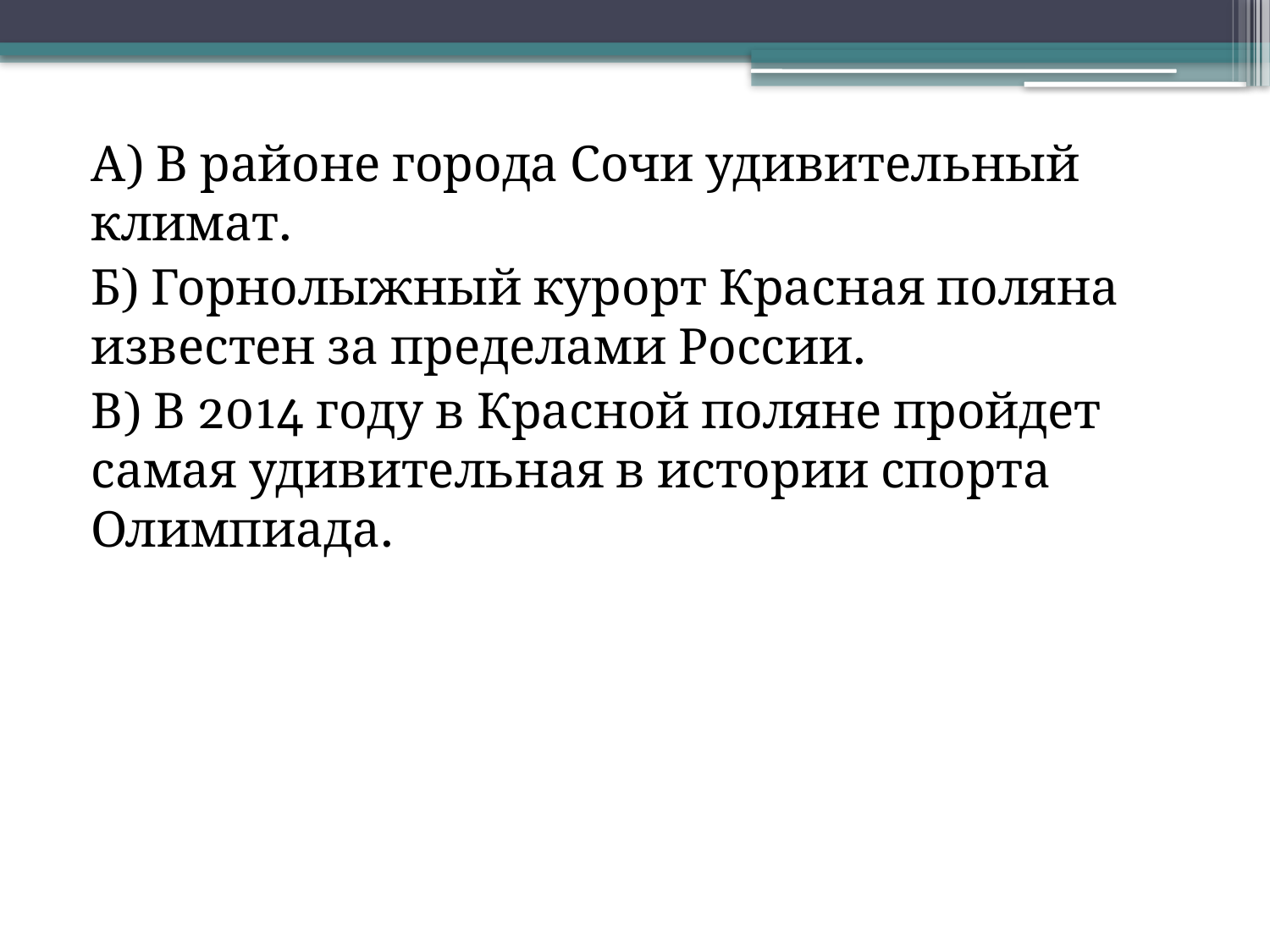

#
А) В районе города Сочи удивительный климат.
Б) Горнолыжный курорт Красная поляна известен за пределами России.
В) В 2014 году в Красной поляне пройдет самая удивительная в истории спорта Олимпиада.